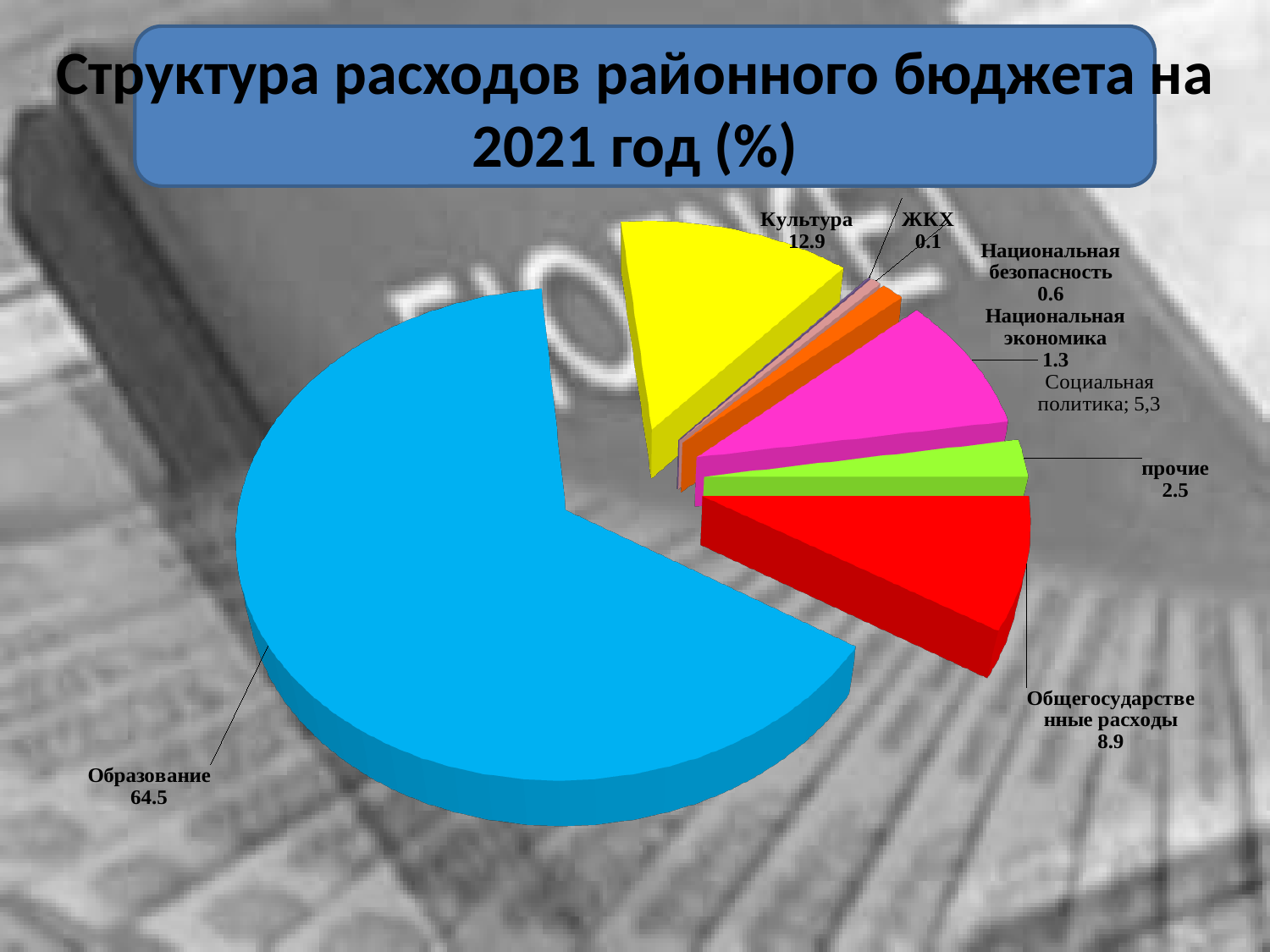

# Структура расходов районного бюджета на 2021 год (%)

[unsupported chart]